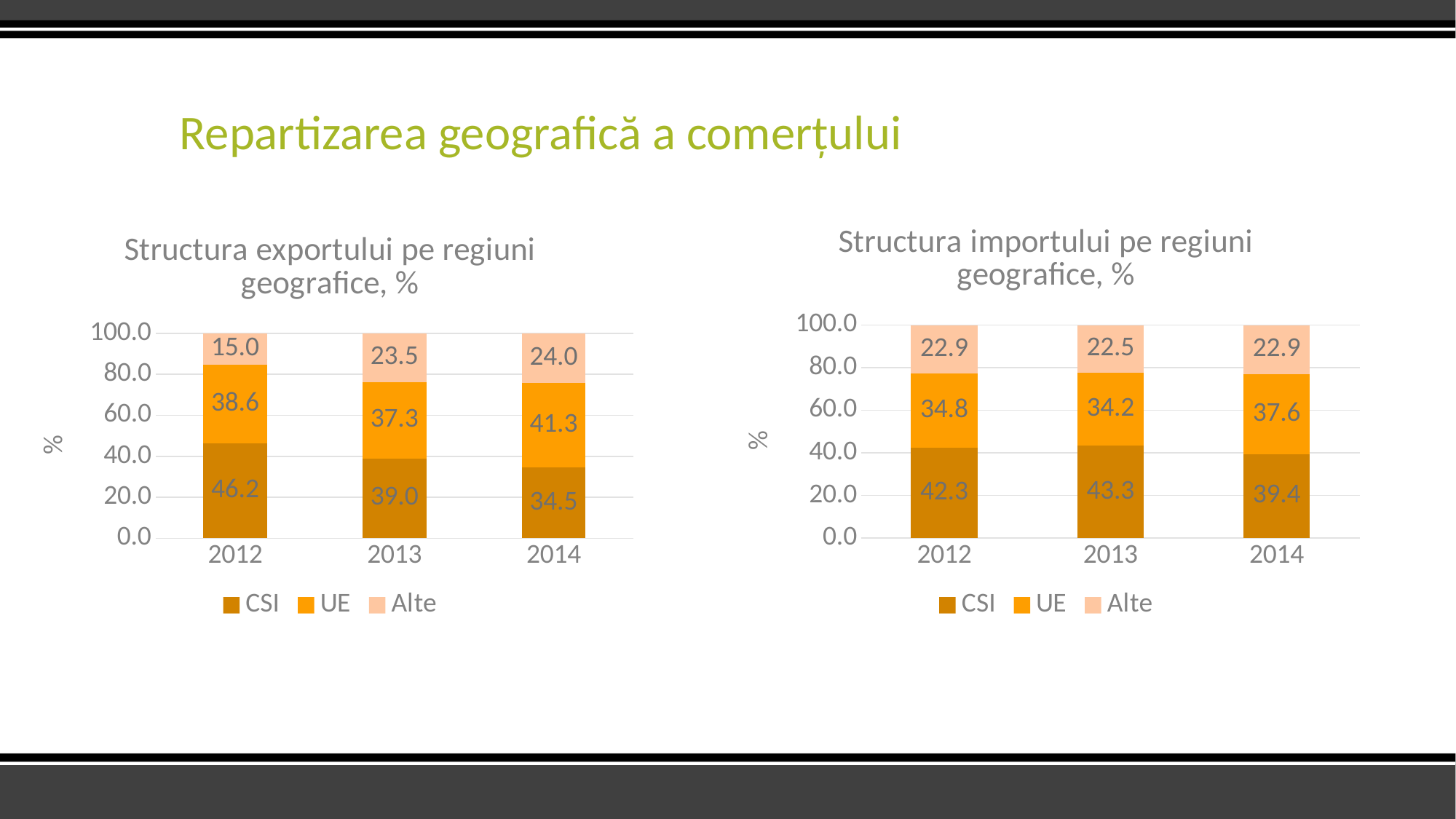

# Repartizarea geografică a comerțului

### Chart: Structura importului pe regiuni geografice, %

| Category | CSI | UE | Alte |
|---|---|---|---|
| 2012 | 42.33440873068643 | 34.80944651840049 | 22.856144750913046 |
| 2013 | 43.34401736391002 | 34.16313828279281 | 22.492844353297187 |
| 2014 | 39.442556248738406 | 37.64522687171879 | 22.9122168795428 |

### Chart: Structura exportului pe regiuni geografice, %

| Category | CSI | UE | Alte |
|---|---|---|---|
| 2012 | 46.17927168514494 | 38.58581582399218 | 15.006434737521424 |
| 2013 | 38.96893435341548 | 37.29672139058084 | 23.53651145390992 |
| 2014 | 34.46673404106115 | 41.34720432645172 | 23.997373354235823 |